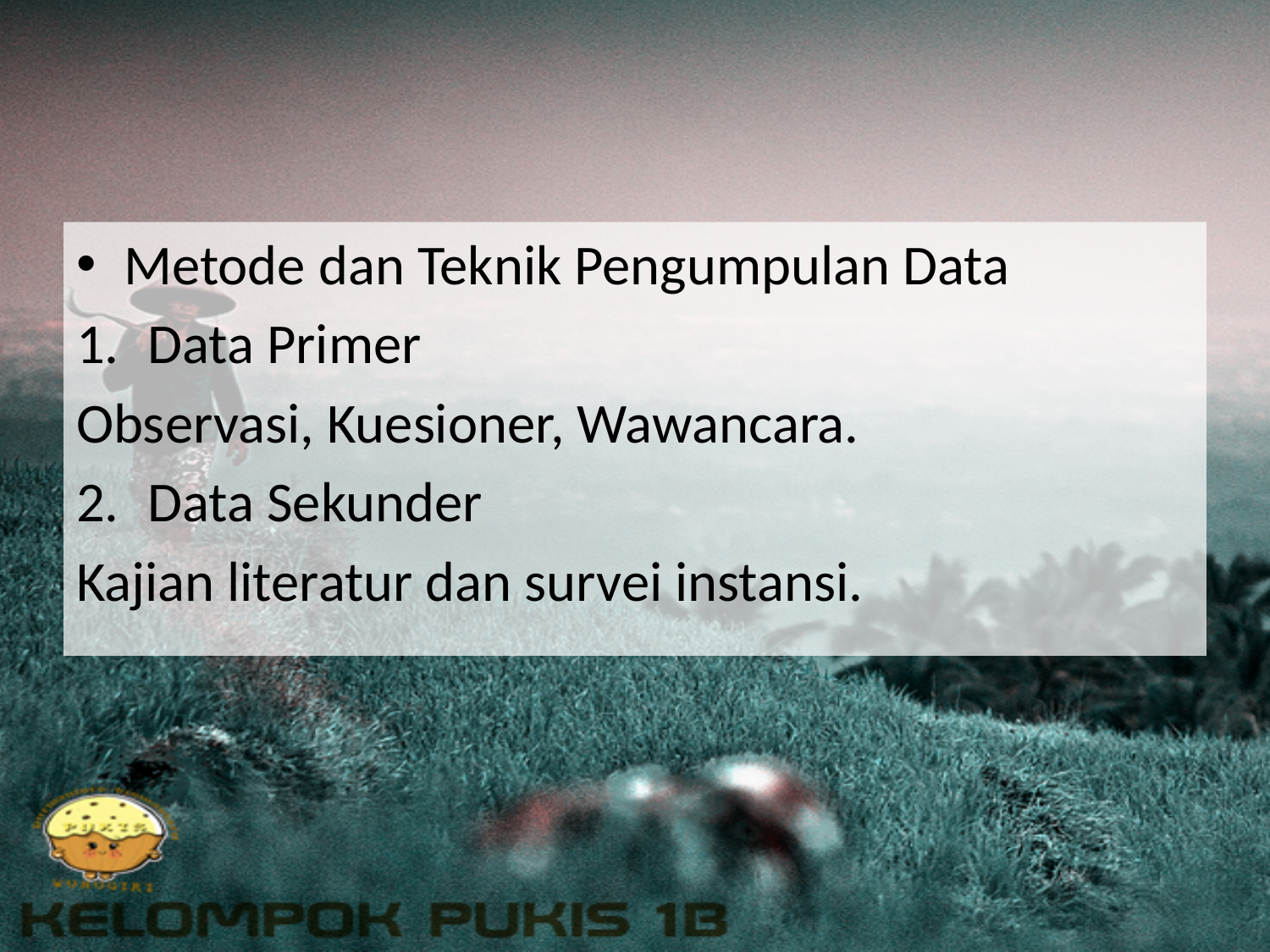

#
Metode dan Teknik Pengumpulan Data
Data Primer
Observasi, Kuesioner, Wawancara.
Data Sekunder
Kajian literatur dan survei instansi.